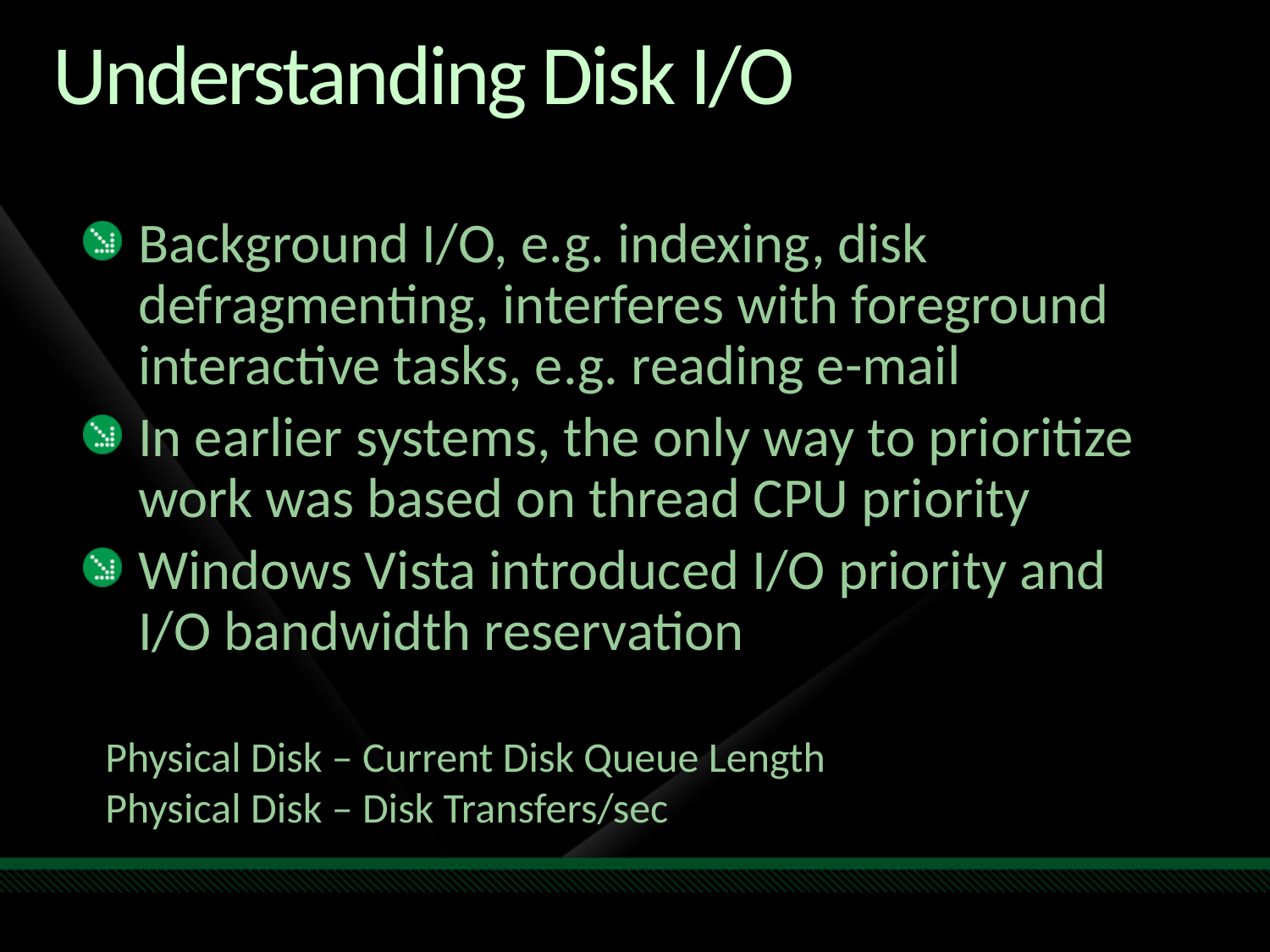

# Understanding Disk I/O
Background I/O, e.g. indexing, disk defragmenting, interferes with foreground interactive tasks, e.g. reading e-mail
In earlier systems, the only way to prioritize work was based on thread CPU priority
Windows Vista introduced I/O priority and
I/O bandwidth reservation
Physical Disk – Current Disk Queue Length
Physical Disk – Disk Transfers/sec